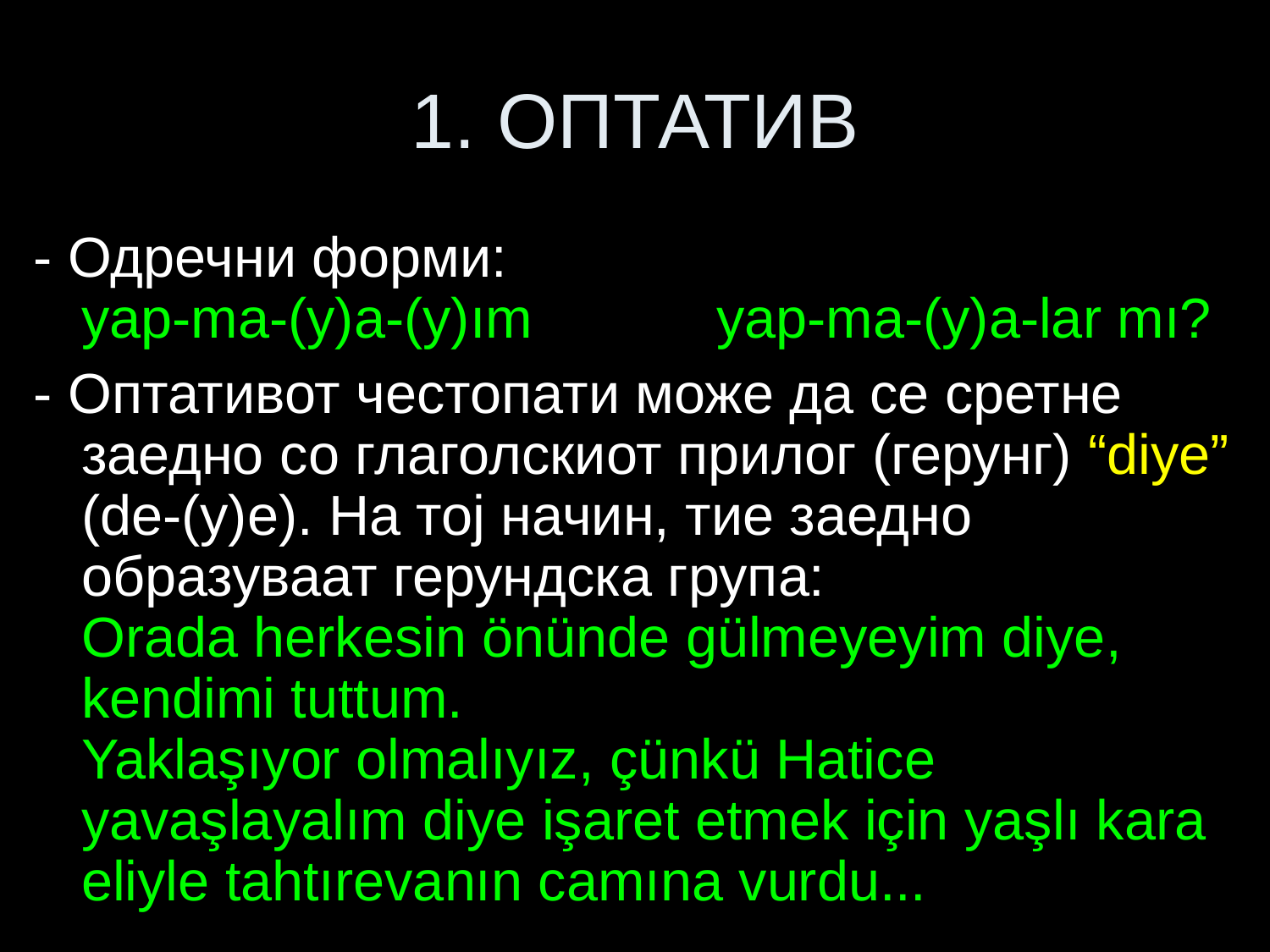

# 1. ОПТАТИВ
- Одречни форми:
yap-ma-(y)a-(y)ım		yap-ma-(y)a-lar mı?
- Оптативот честопати може да се сретне заедно со глаголскиот прилог (герунг) “diye” (de-(y)e). На тој начин, тие заедно образуваат герундска група:
Orada herkesin önünde gülmeyeyim diye, kendimi tuttum.
Yaklaşıyor olmalıyız, çünkü Hatice yavaşlayalım diye işaret etmek için yaşlı kara eliyle tahtırevanın camına vurdu...